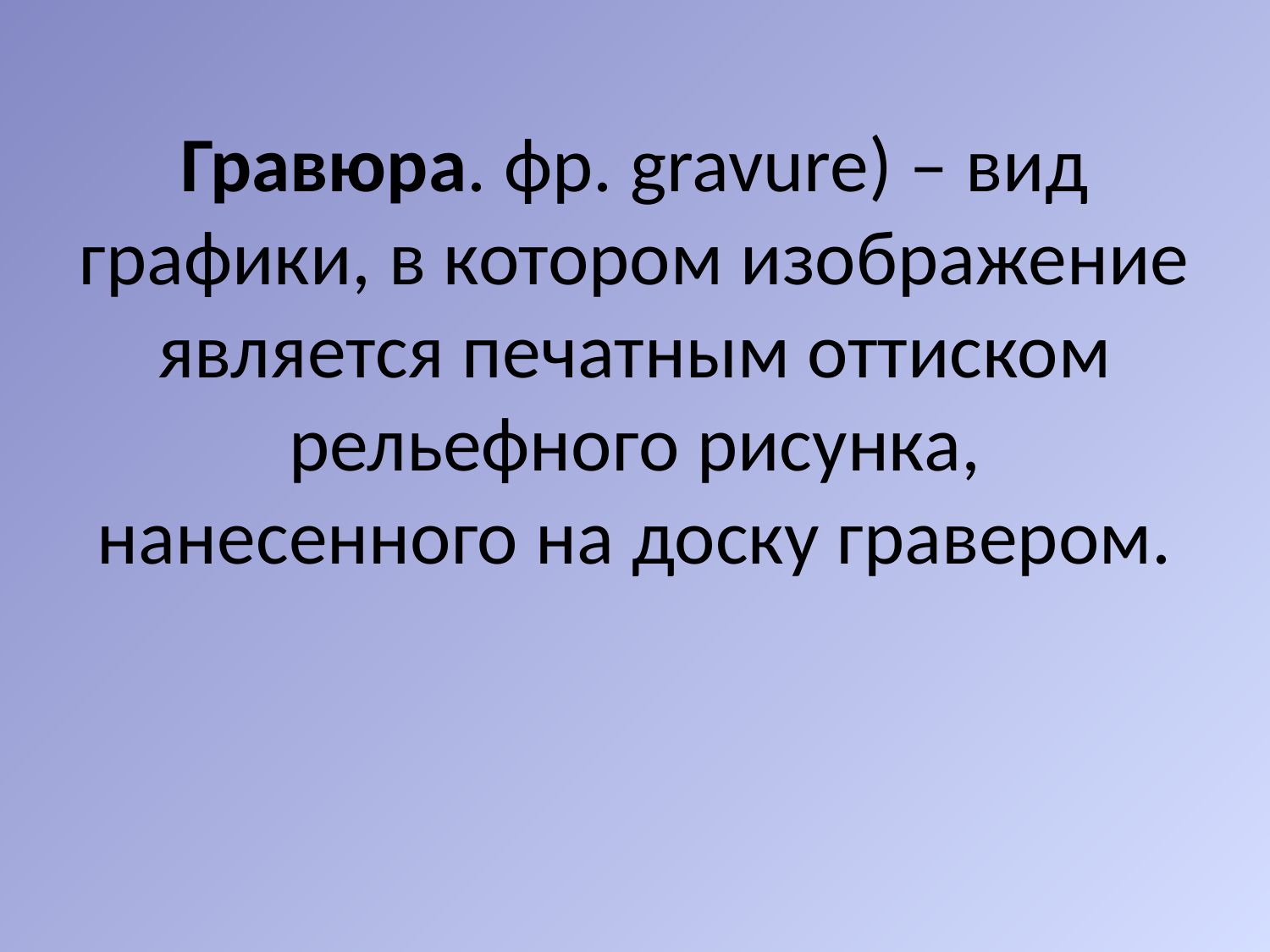

# Гравюра. фр. gravure) – вид графики, в котором изображение является печатным оттиском рельефного рисунка, нанесенного на доску гравером.